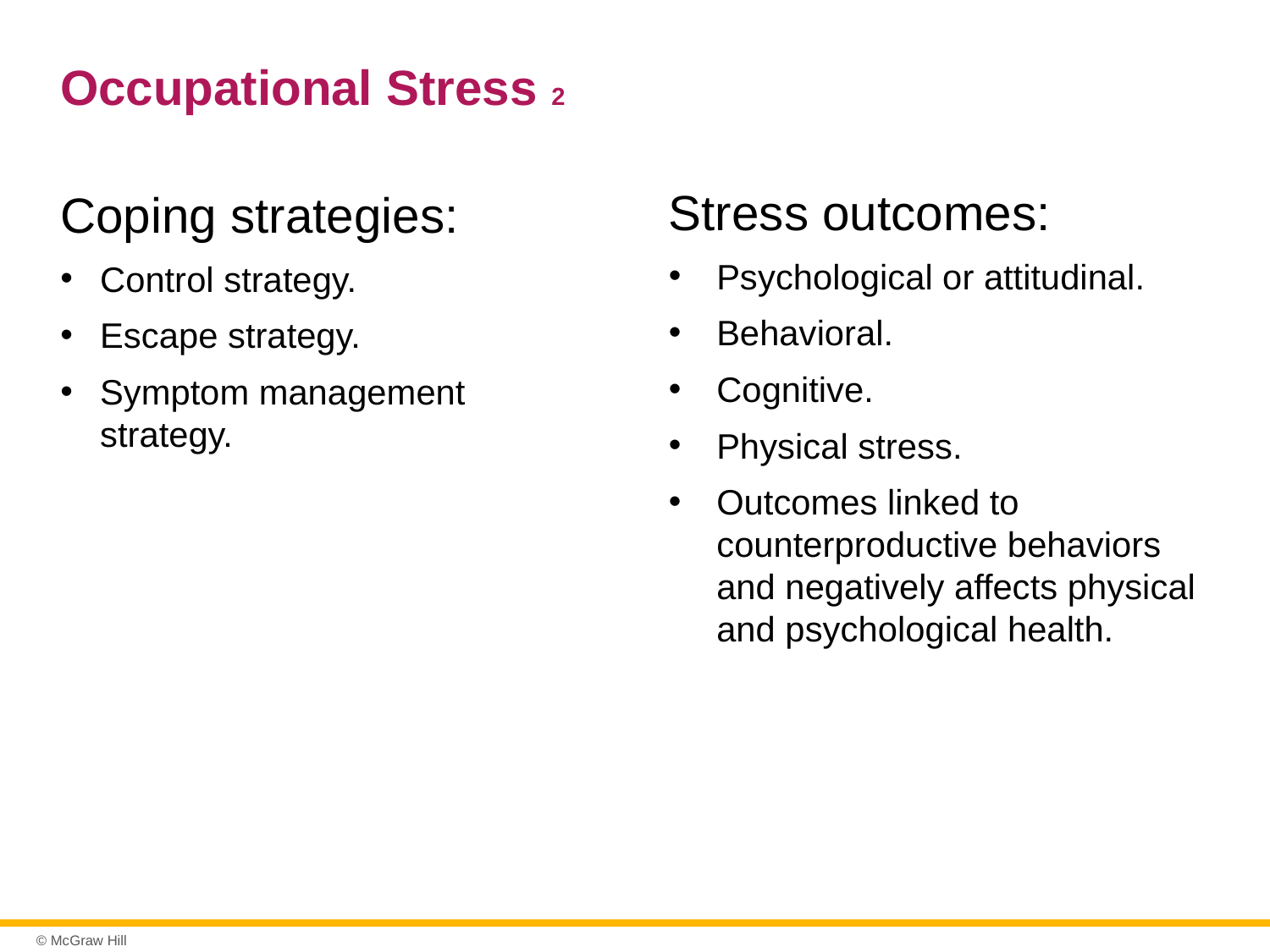

# Occupational Stress 2
Stress outcomes:
Psychological or attitudinal.
Behavioral.
Cognitive.
Physical stress.
Outcomes linked to counterproductive behaviors and negatively affects physical and psychological health.

Coping strategies:
Control strategy.
Escape strategy.
Symptom management strategy.